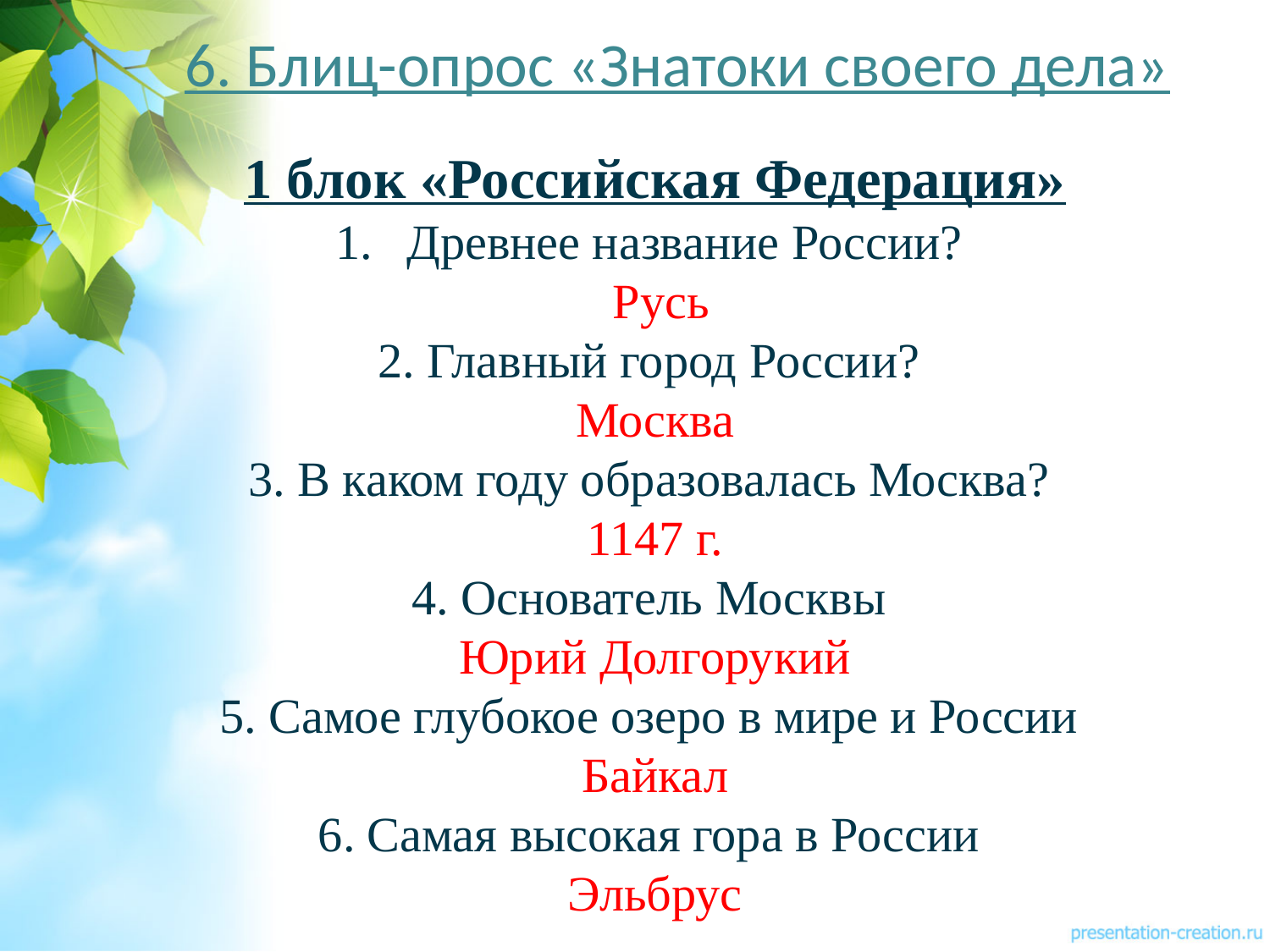

# 6. Блиц-опрос «Знатоки своего дела»
1 блок «Российская Федерация»
Древнее название России?
 Русь
2. Главный город России?
Москва
3. В каком году образовалась Москва?
1147 г.
4. Основатель Москвы
Юрий Долгорукий
5. Самое глубокое озеро в мире и России
Байкал
6. Самая высокая гора в России
Эльбрус